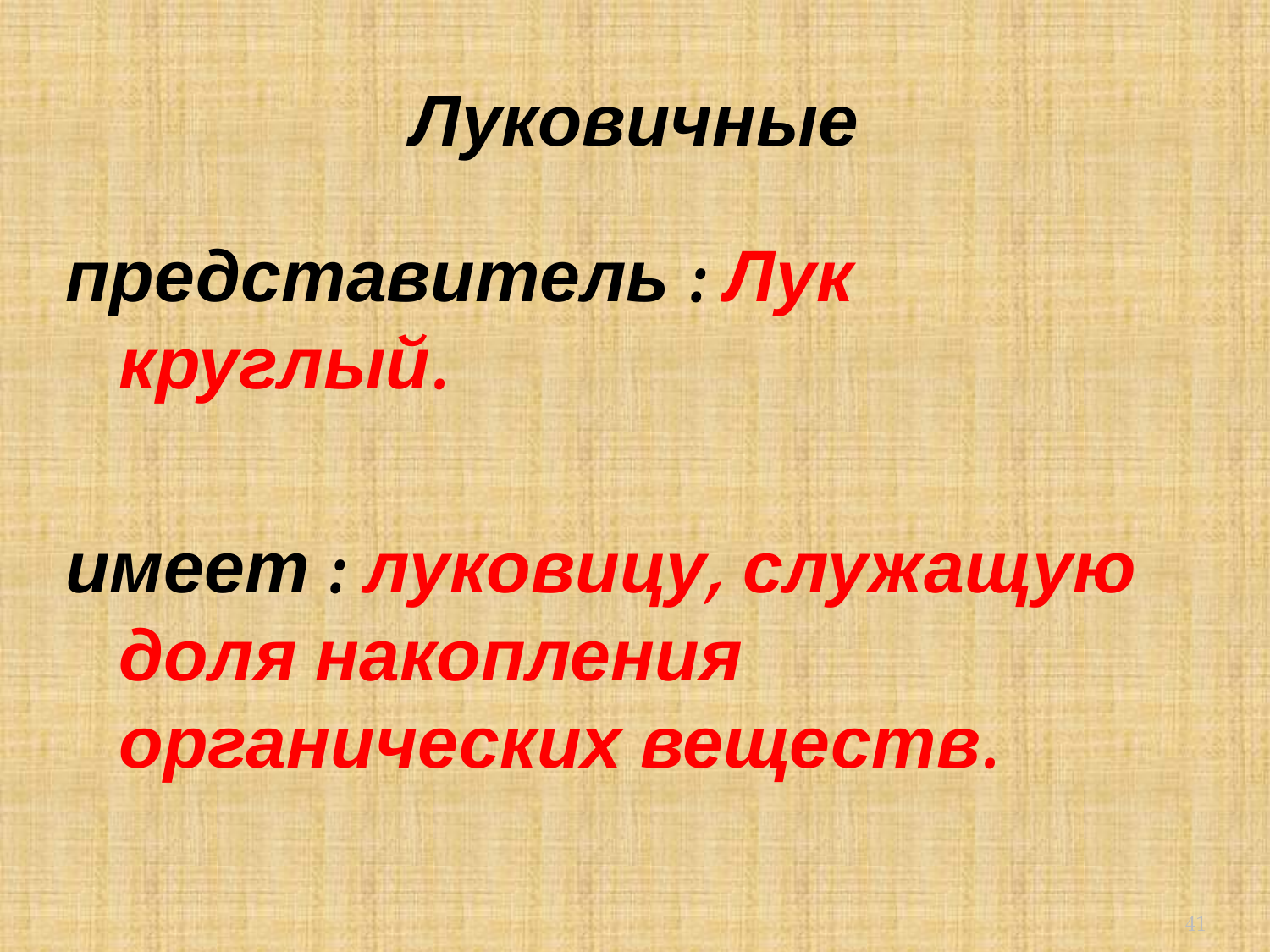

Луковичные
представитель : Лук круглый.

имеет : луковицу, служащую доля накопления органических веществ.

41